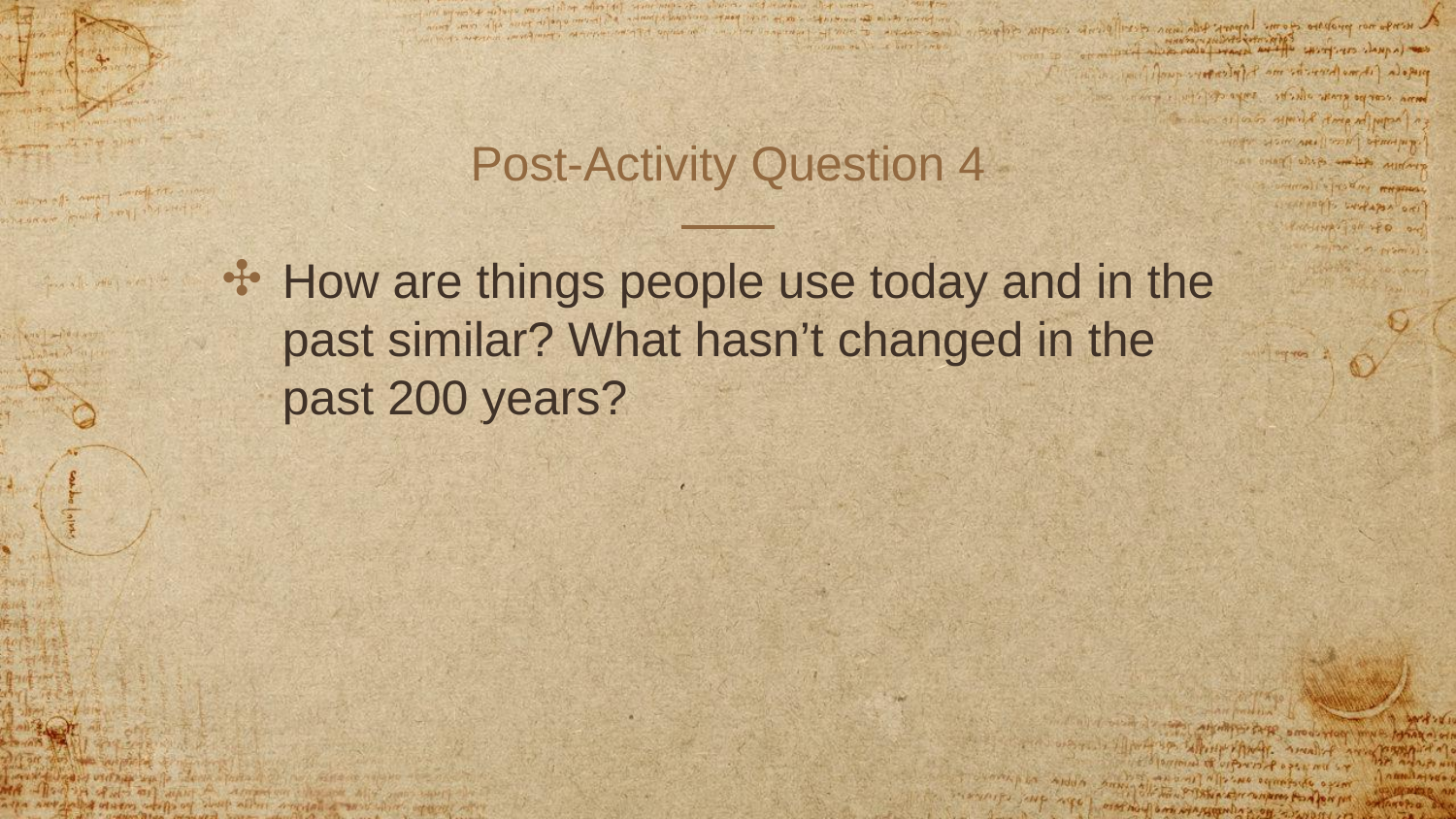

# Post-Activity Question 4
How are things people use today and in the past similar? What hasn’t changed in the past 200 years?